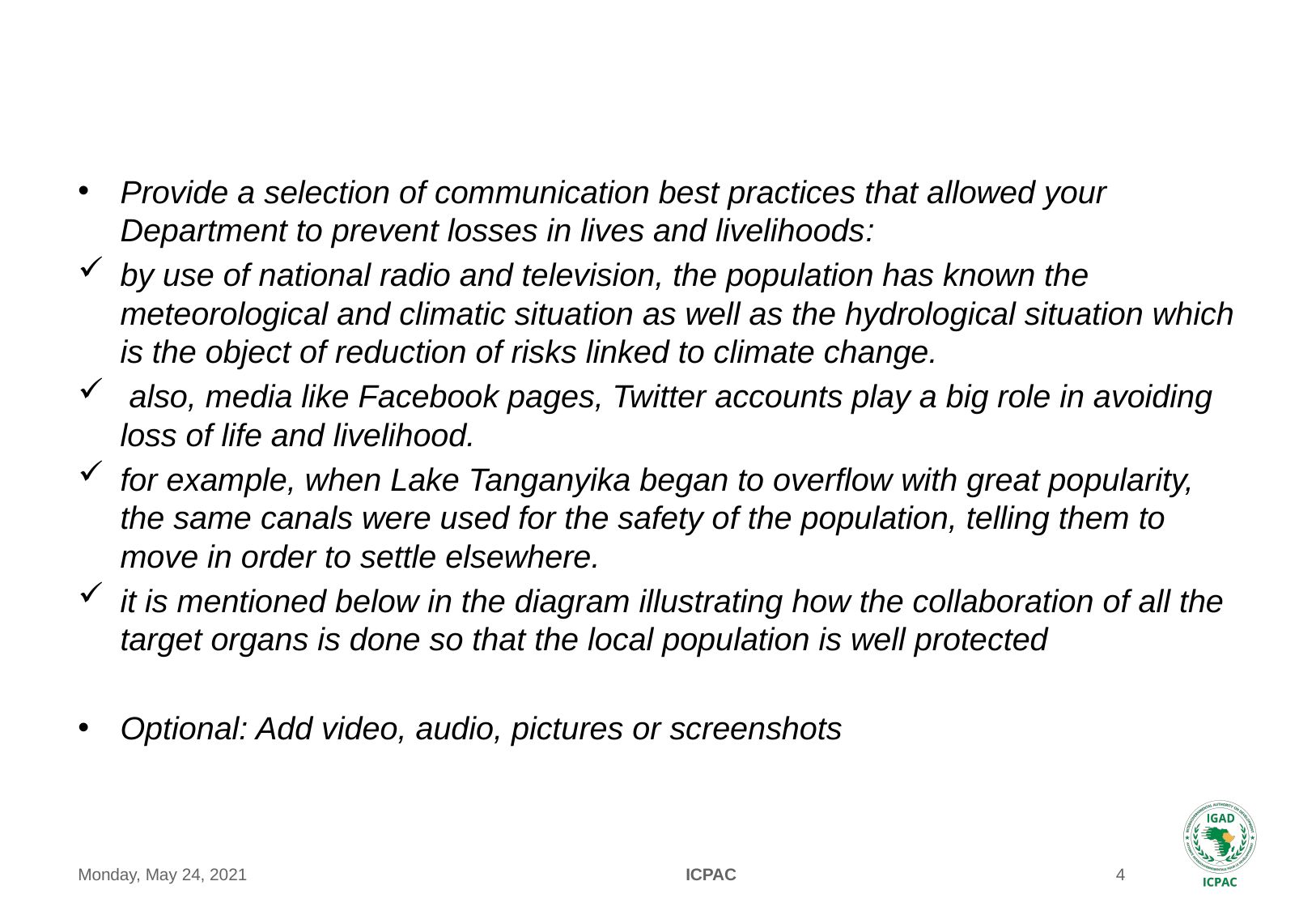

#
Provide a selection of communication best practices that allowed your Department to prevent losses in lives and livelihoods:
by use of national radio and television, the population has known the meteorological and climatic situation as well as the hydrological situation which is the object of reduction of risks linked to climate change.
 also, media like Facebook pages, Twitter accounts play a big role in avoiding loss of life and livelihood.
for example, when Lake Tanganyika began to overflow with great popularity, the same canals were used for the safety of the population, telling them to move in order to settle elsewhere.
it is mentioned below in the diagram illustrating how the collaboration of all the target organs is done so that the local population is well protected

Optional: Add video, audio, pictures or screenshots
Monday, May 24, 2021
ICPAC
4